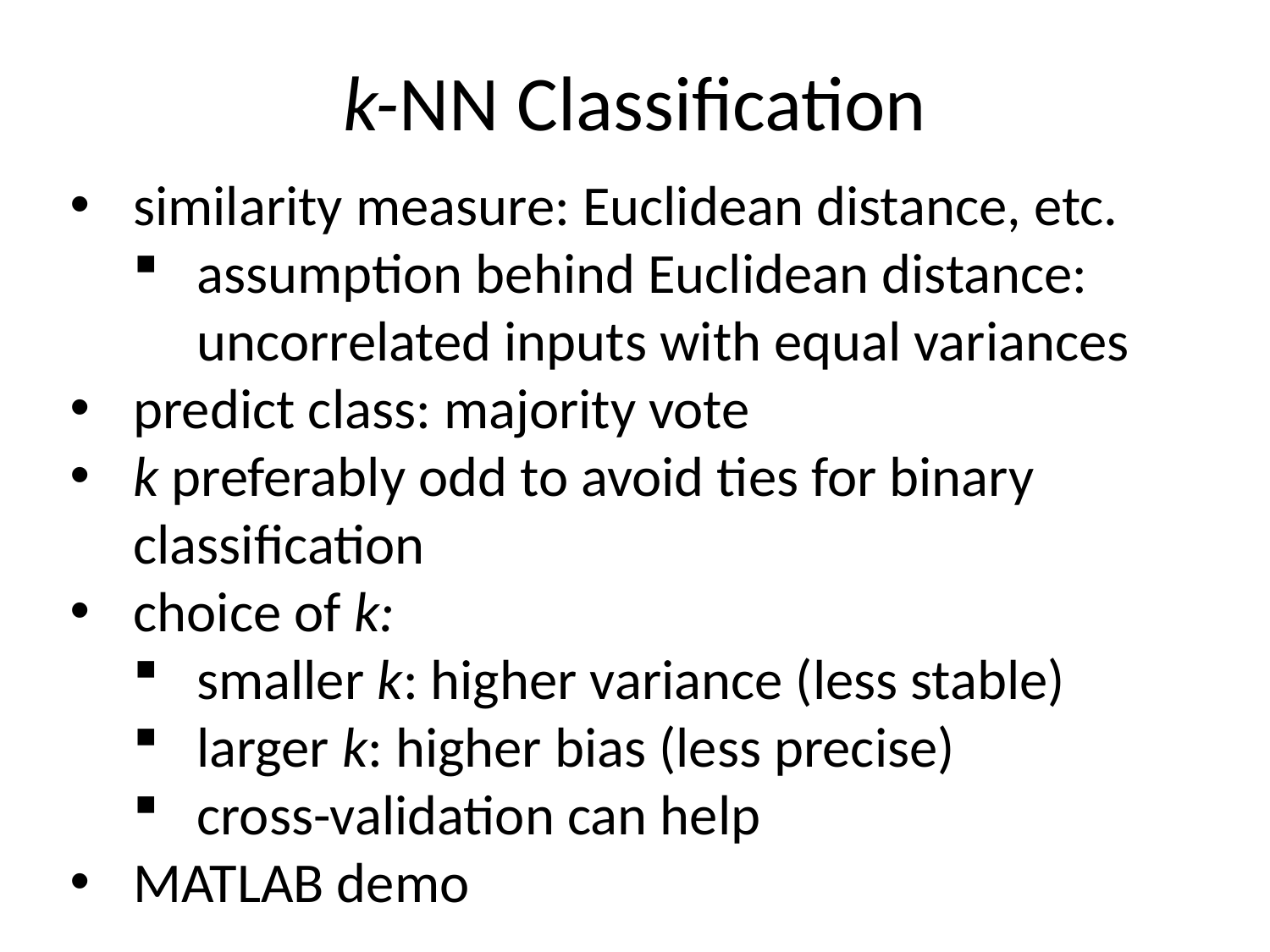

k-NN Classification
similarity measure: Euclidean distance, etc.
assumption behind Euclidean distance: uncorrelated inputs with equal variances
predict class: majority vote
k preferably odd to avoid ties for binary classification
choice of k:
smaller k: higher variance (less stable)
larger k: higher bias (less precise)
cross-validation can help
MATLAB demo